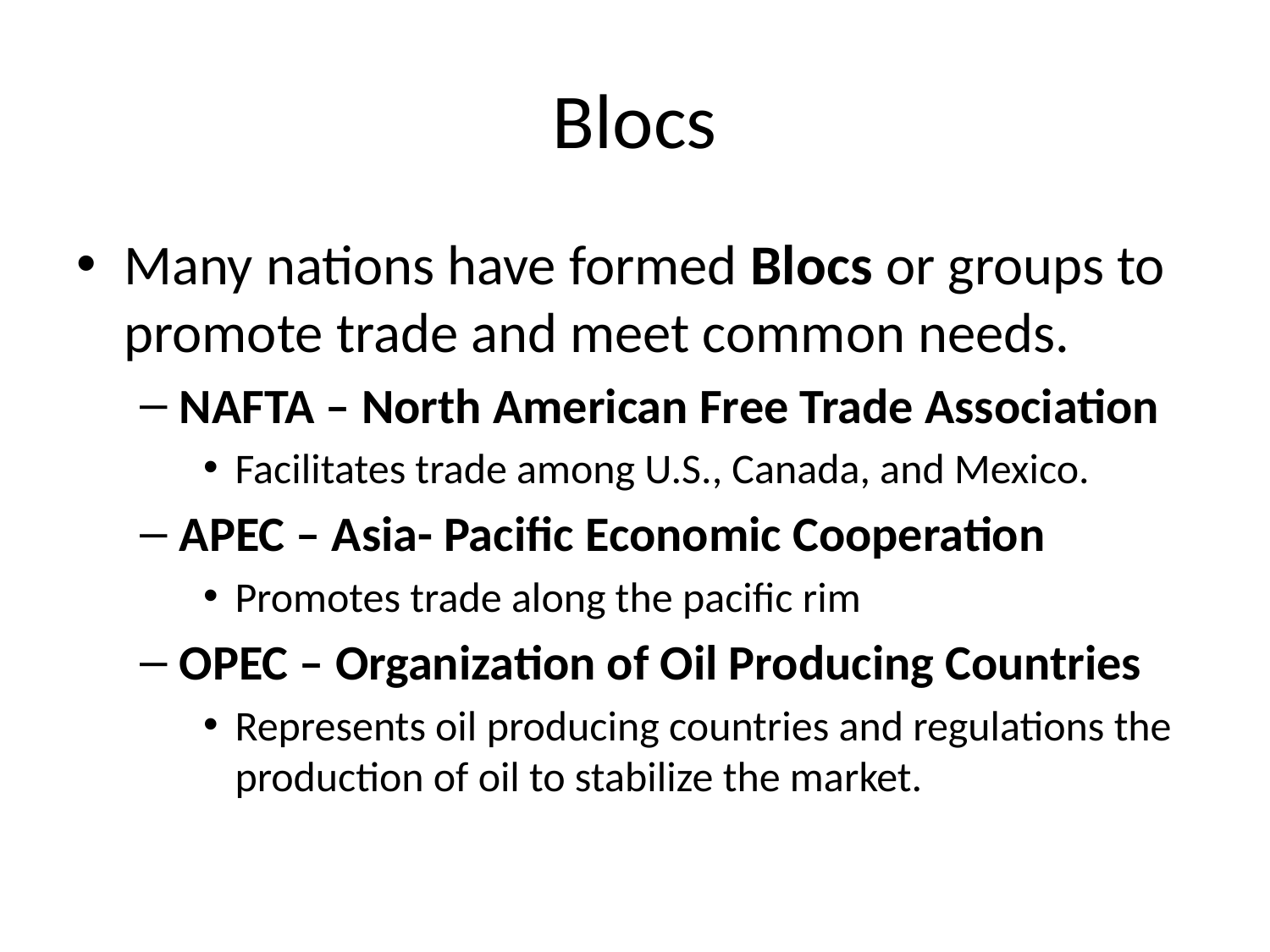

# Blocs
Many nations have formed Blocs or groups to promote trade and meet common needs.
NAFTA – North American Free Trade Association
Facilitates trade among U.S., Canada, and Mexico.
APEC – Asia- Pacific Economic Cooperation
Promotes trade along the pacific rim
OPEC – Organization of Oil Producing Countries
Represents oil producing countries and regulations the production of oil to stabilize the market.